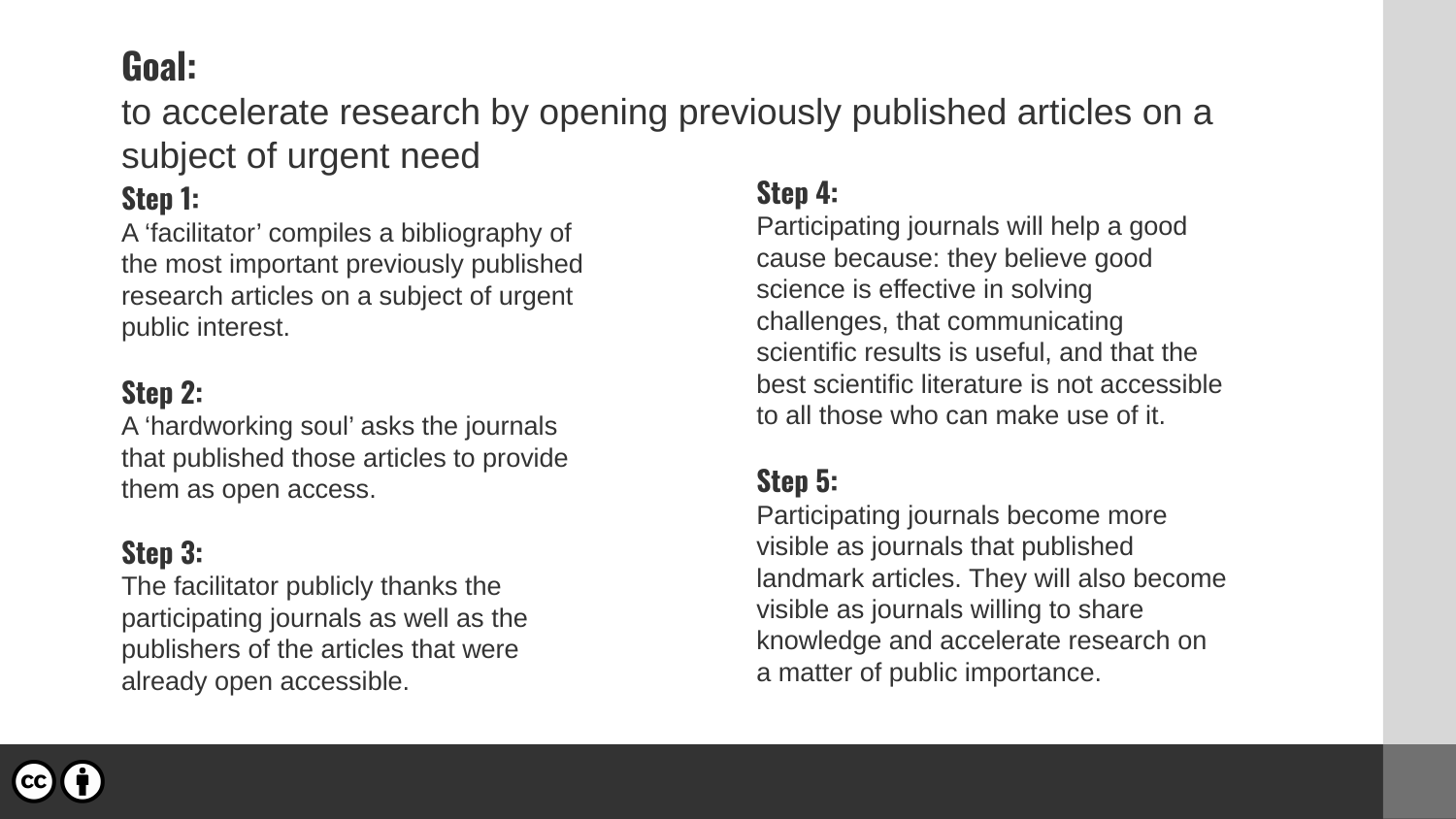

Goal:
to accelerate research by opening previously published articles on a subject of urgent need
Step 4:
Participating journals will help a good cause because: they believe good science is effective in solving challenges, that communicating scientific results is useful, and that the best scientific literature is not accessible to all those who can make use of it.

Step 5:
Participating journals become more visible as journals that published landmark articles. They will also become visible as journals willing to share knowledge and accelerate research on a matter of public importance.
Step 1:
A ‘facilitator’ compiles a bibliography of the most important previously published research articles on a subject of urgent public interest.

Step 2:
A ‘hardworking soul’ asks the journals that published those articles to provide them as open access.

Step 3:
The facilitator publicly thanks the participating journals as well as the publishers of the articles that were already open accessible.